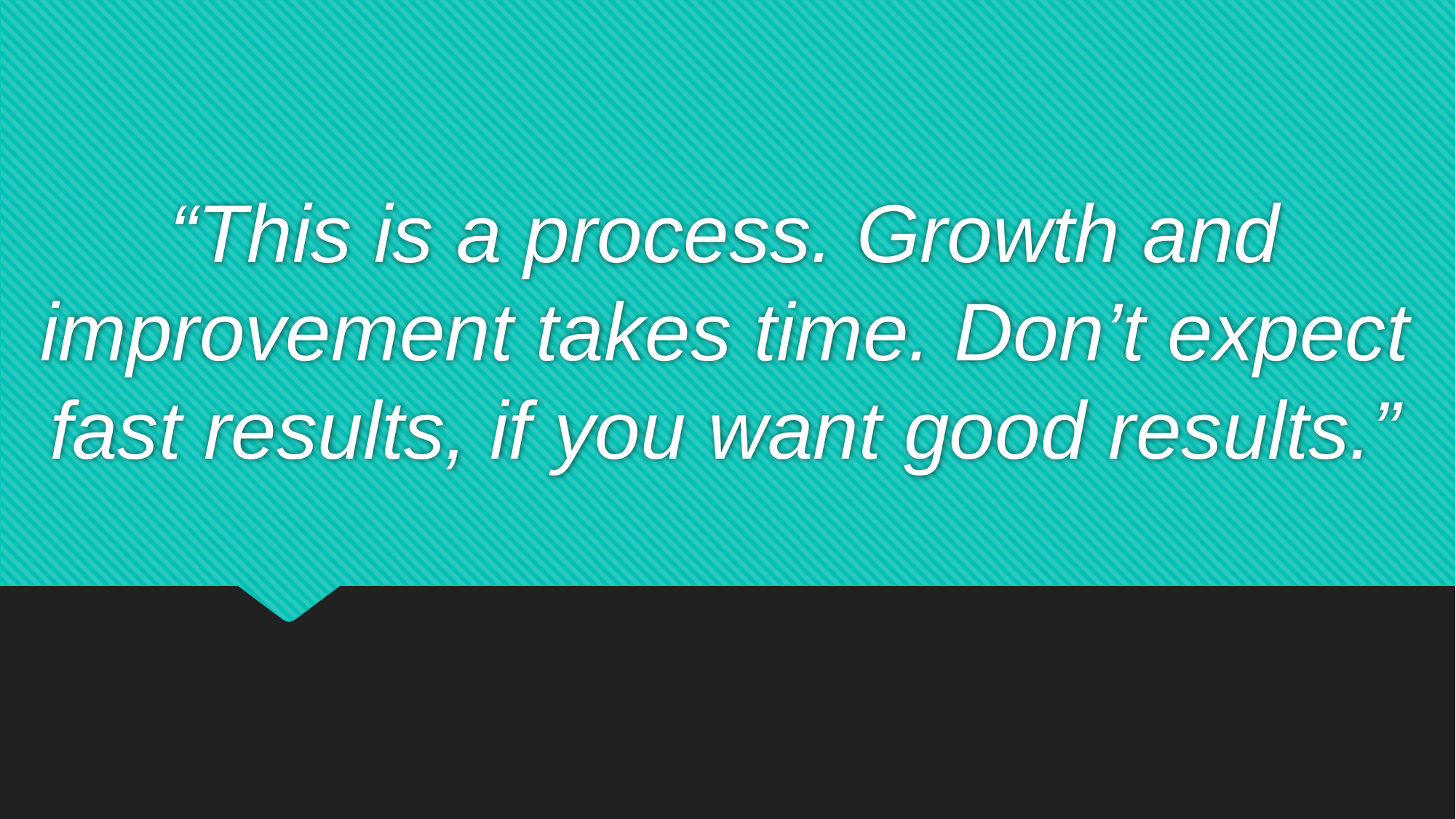

# “This is a process. Growth and improvement takes time. Don’t expect fast results, if you want good results.”